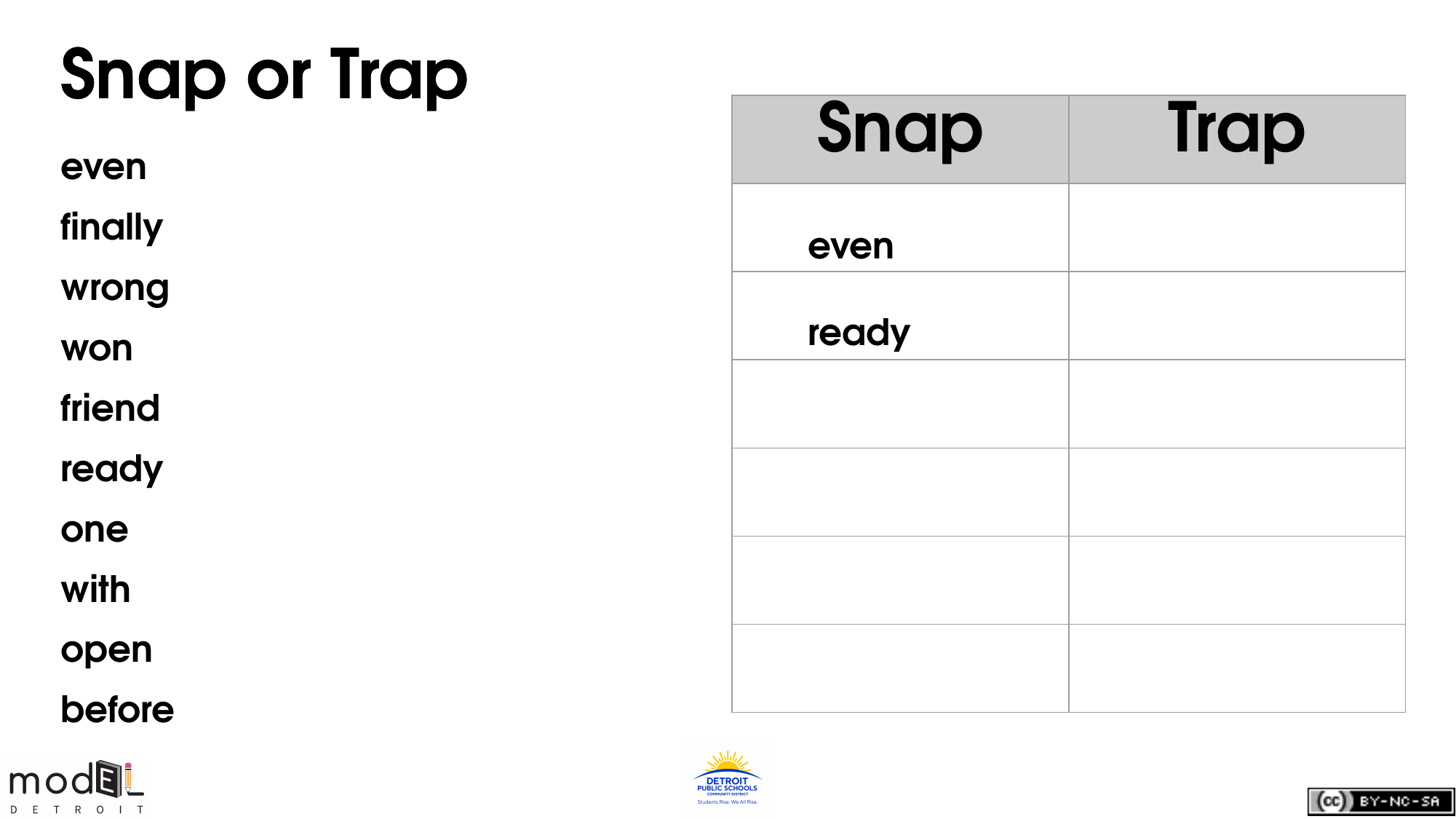

# Snap or Trap
Snap or Trap
| Snap | Trap |
| --- | --- |
|  |  |
|  |  |
|  |  |
|  |  |
|  |  |
|  |  |
even
finally
wrong
won
friend
ready
one
with
open
before

even
ready